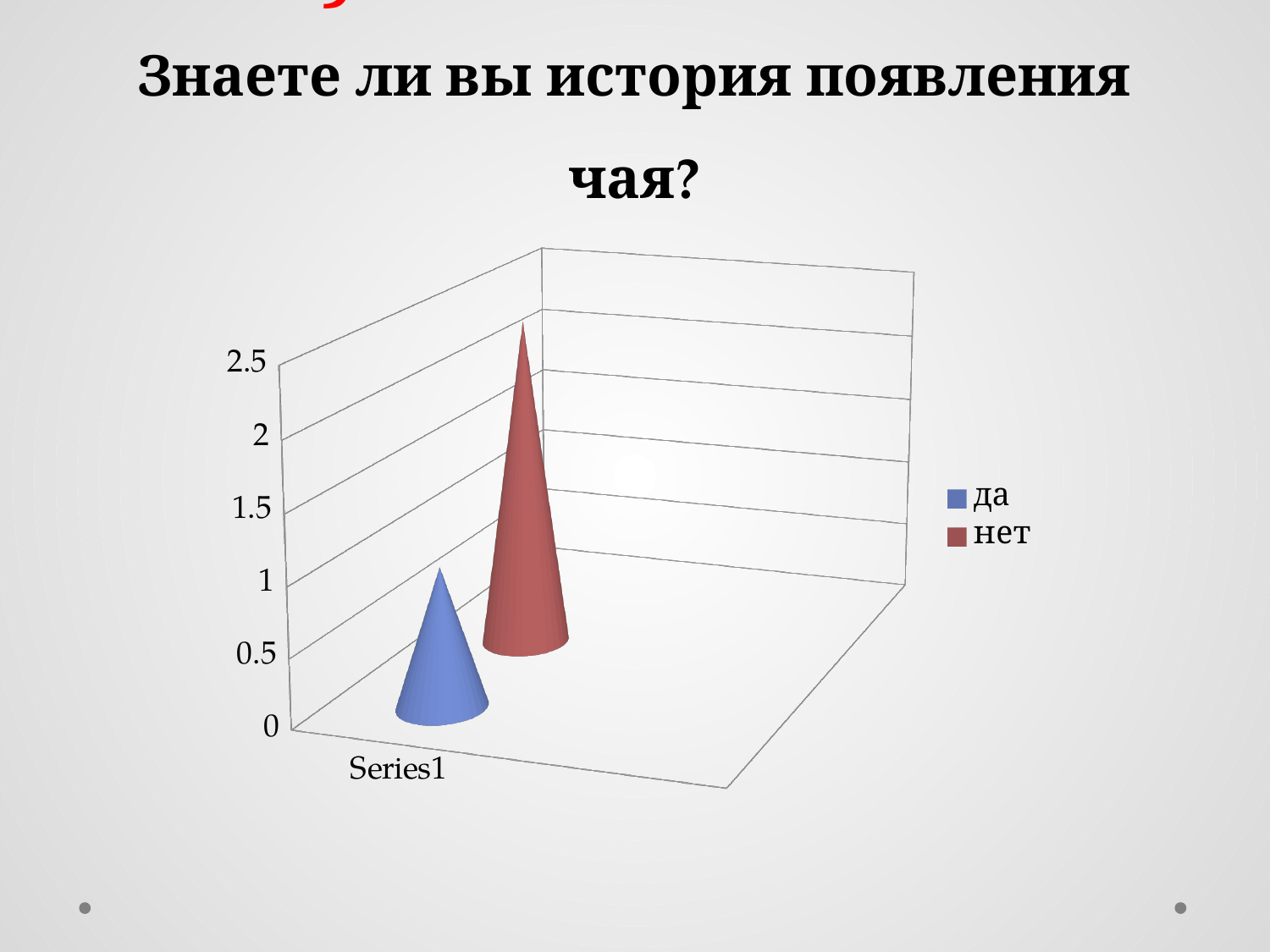

# Результаты анкеты Знаете ли вы история появления чая?

[unsupported chart]